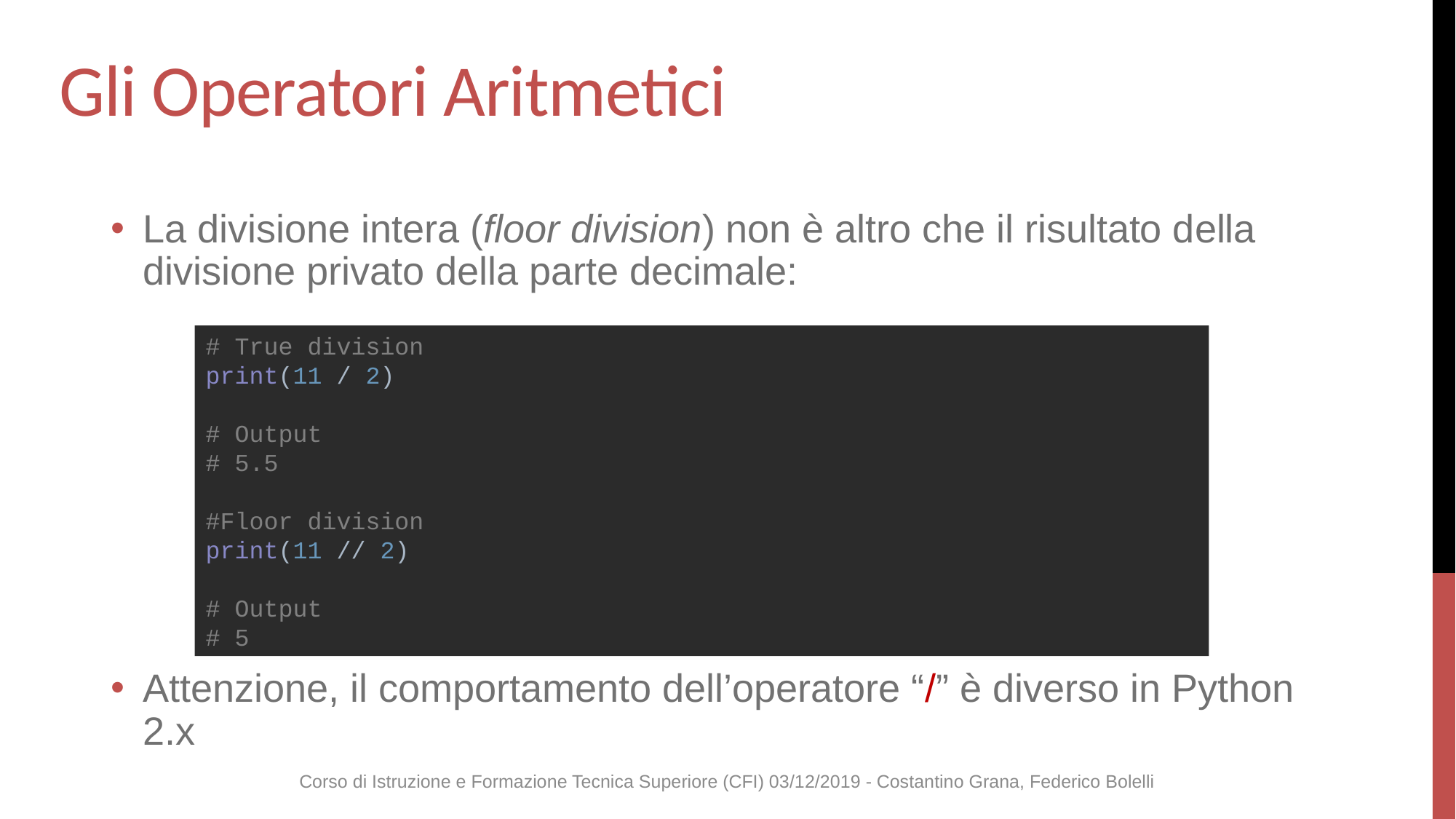

# Gli Operatori Aritmetici
La divisione intera (floor division) non è altro che il risultato della divisione privato della parte decimale:

Attenzione, il comportamento dell’operatore “/” è diverso in Python 2.x

# True division print(11 / 2) # Output # 5.5 #Floor division print(11 // 2) # Output # 5
Corso di Istruzione e Formazione Tecnica Superiore (CFI) 03/12/2019 - Costantino Grana, Federico Bolelli